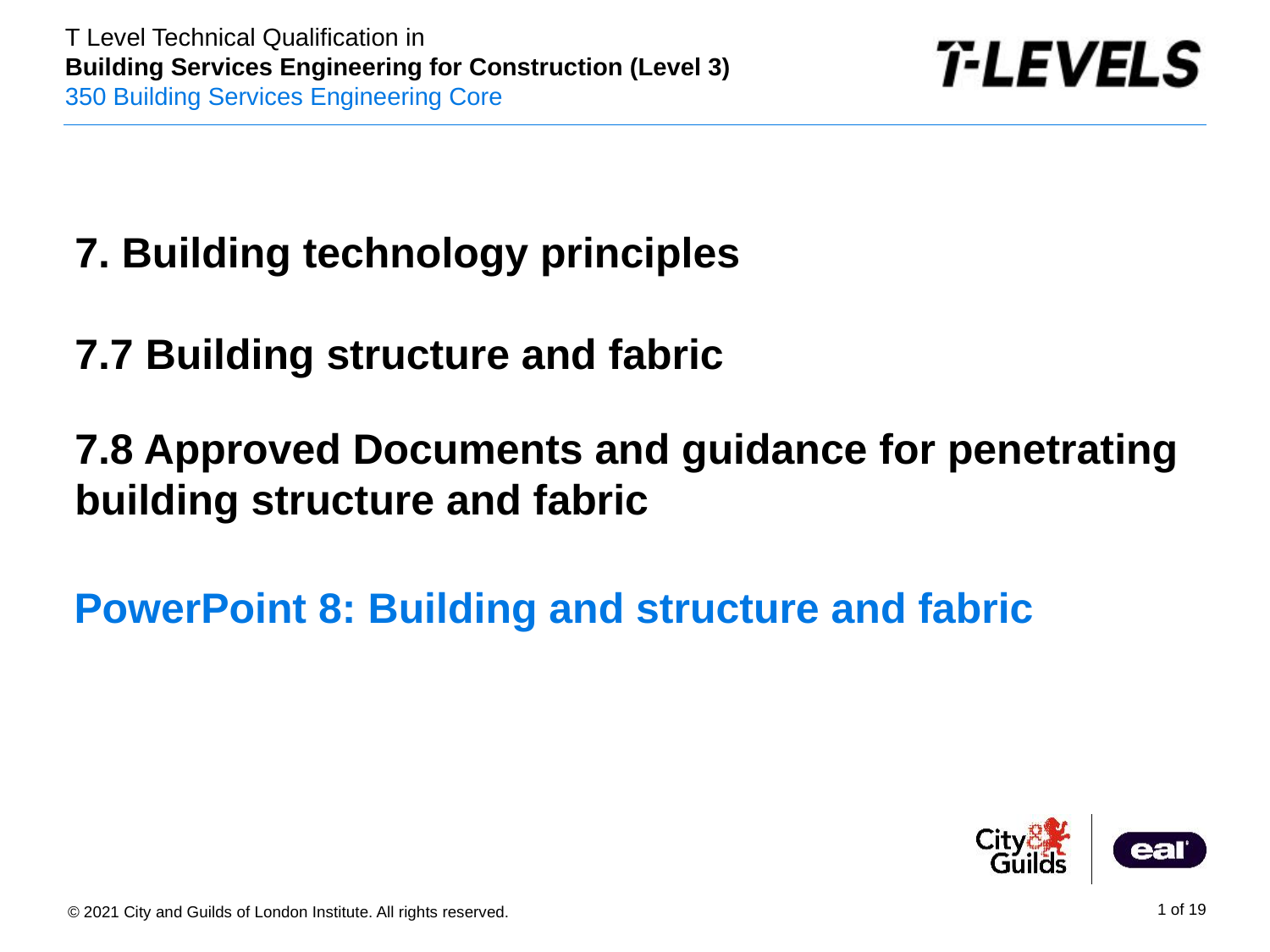

PowerPoint presetation
7. Building technology principles

7.7 Building structure and fabric
7.8 Approved Documents and guidance for penetrating building structure and fabric
# PowerPoint 8: Building and structure and fabric